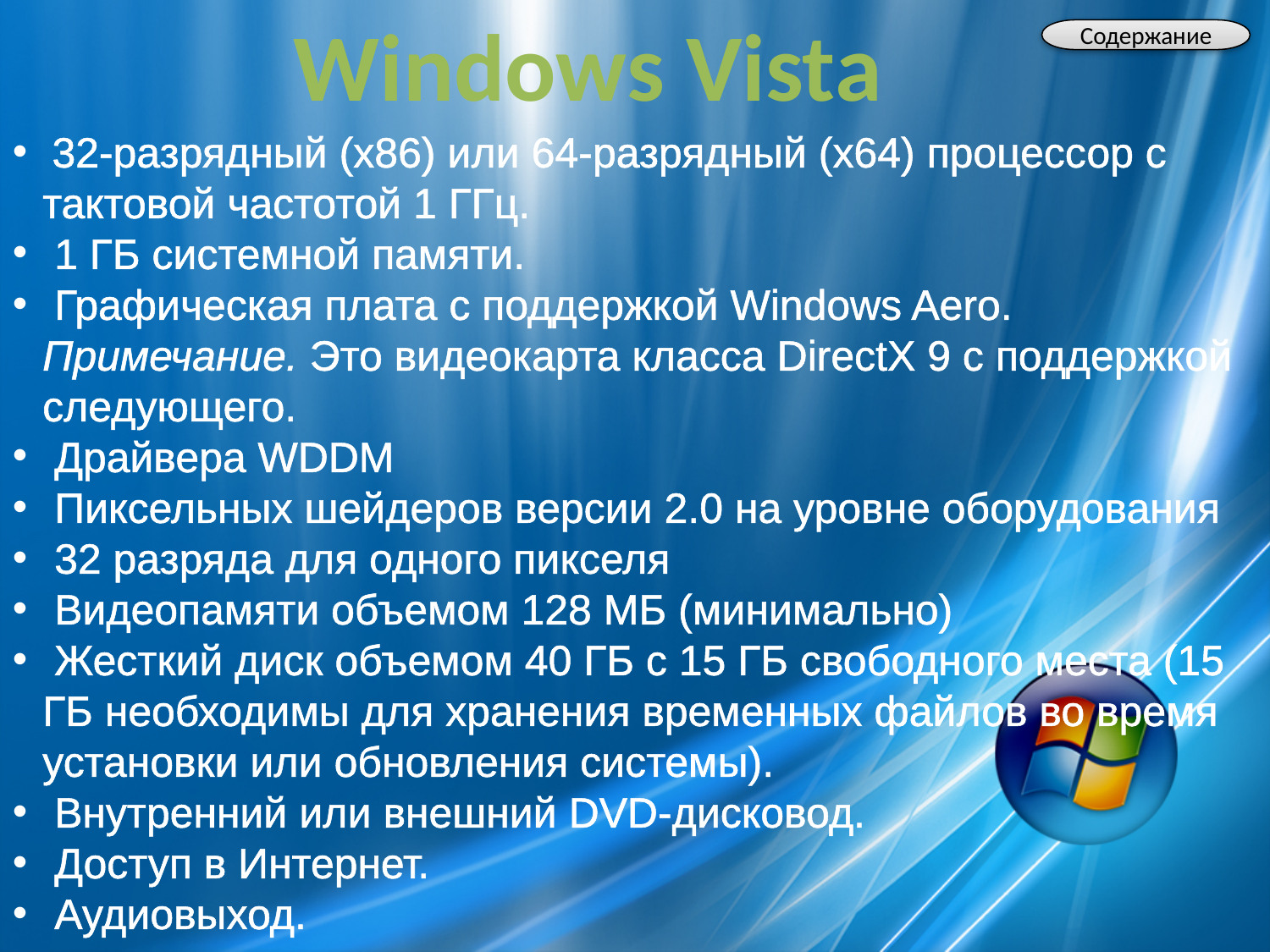

Windows Vista
Содержание
 32-разрядный (x86) или 64-разрядный (x64) процессор с тактовой частотой 1 ГГц.
 1 ГБ системной памяти.
 Графическая плата с поддержкой Windows Aero.
Примечание. Это видеокарта класса DirectX 9 с поддержкой следующего.
 Драйвера WDDM
 Пиксельных шейдеров версии 2.0 на уровне оборудования
 32 разряда для одного пикселя
 Видеопамяти объемом 128 МБ (минимально)
 Жесткий диск объемом 40 ГБ с 15 ГБ свободного места (15 ГБ необходимы для хранения временных файлов во время установки или обновления системы).
 Внутренний или внешний DVD-дисковод.
 Доступ в Интернет.
 Аудиовыход.